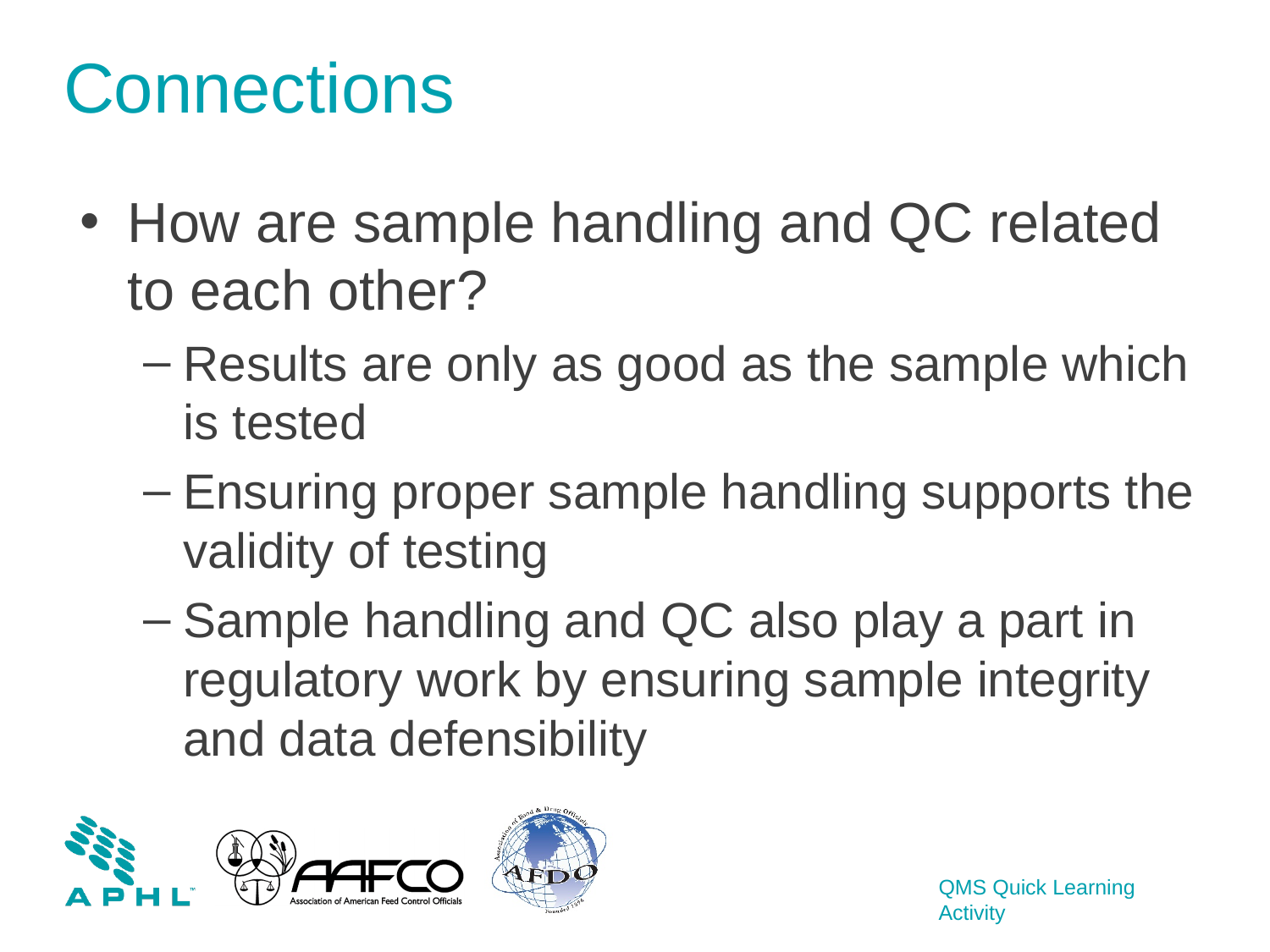

# Connections
How are sample handling and QC related to each other?
Results are only as good as the sample which is tested
Ensuring proper sample handling supports the validity of testing
Sample handling and QC also play a part in regulatory work by ensuring sample integrity and data defensibility